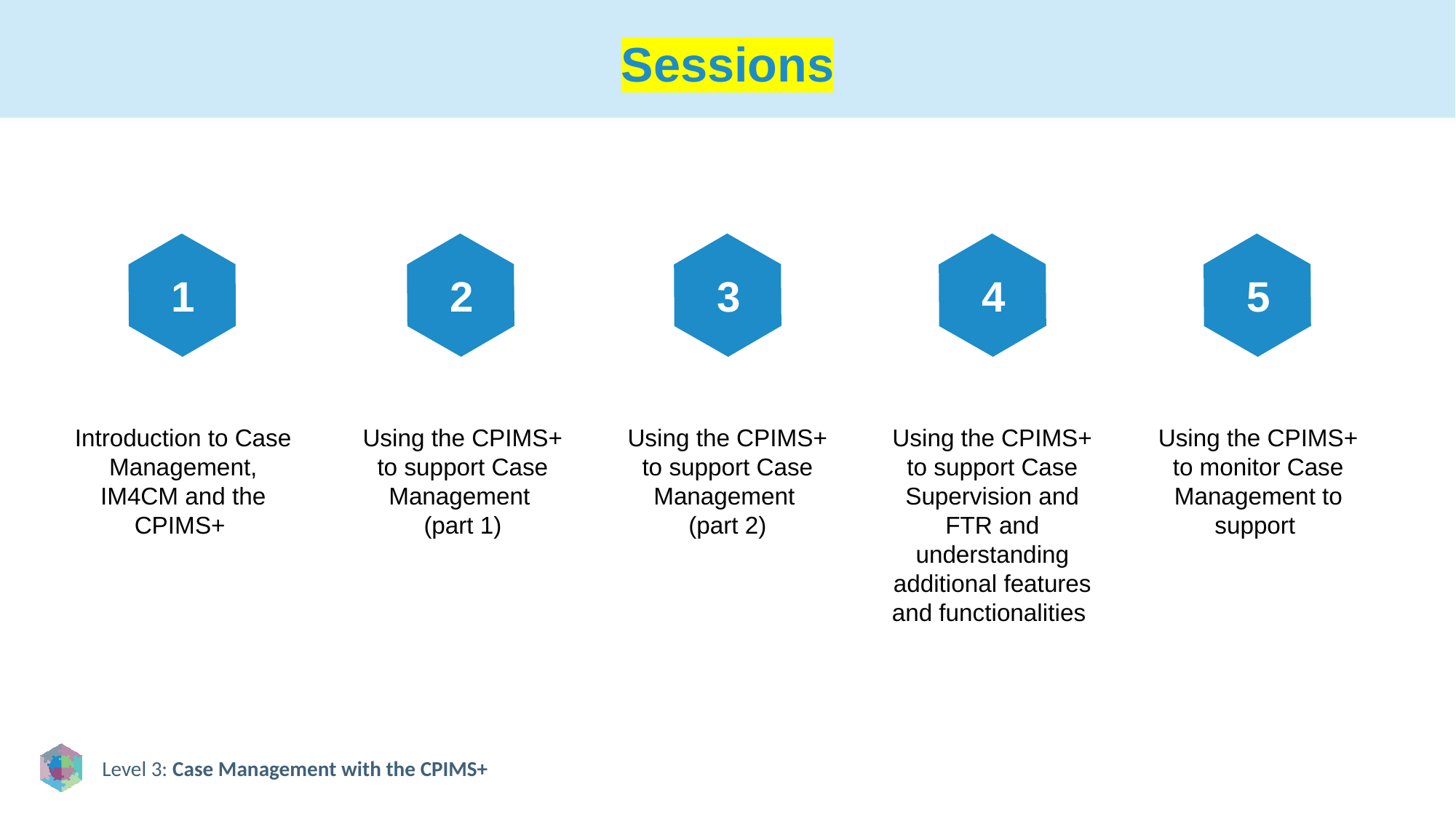

# Sessions

1

2

3

4

5
Introduction to Case Management, IM4CM and the CPIMS+
Using the CPIMS+ to support Case Management
(part 1)
Using the CPIMS+ to support Case Management
(part 2)
Using the CPIMS+ to support Case Supervision and FTR and understanding additional features and functionalities
Using the CPIMS+ to monitor Case Management to support